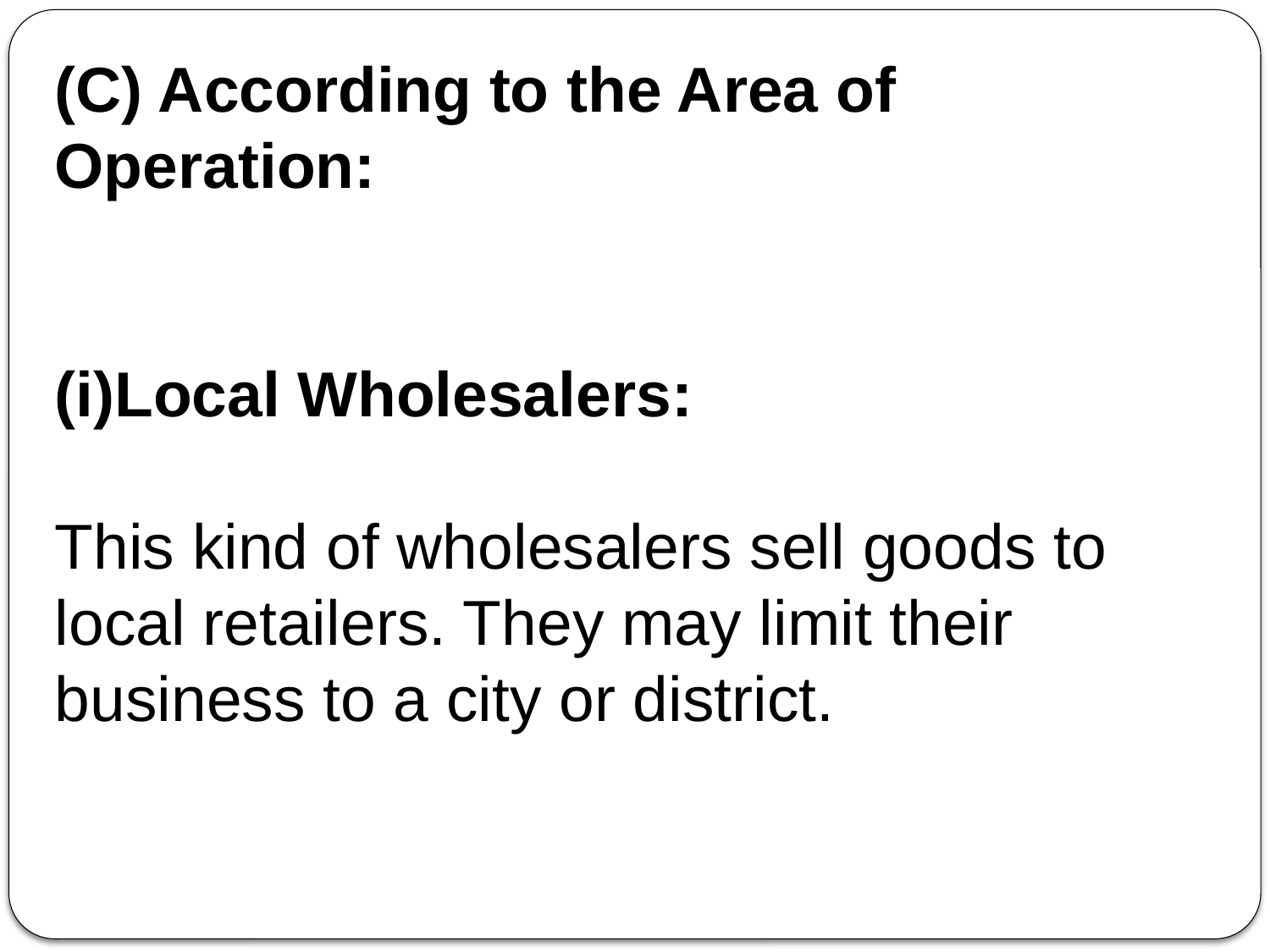

(C) According to the Area of Operation:

Local Wholesalers:

This kind of wholesalers sell goods to local retailers. They may limit their business to a city or district.